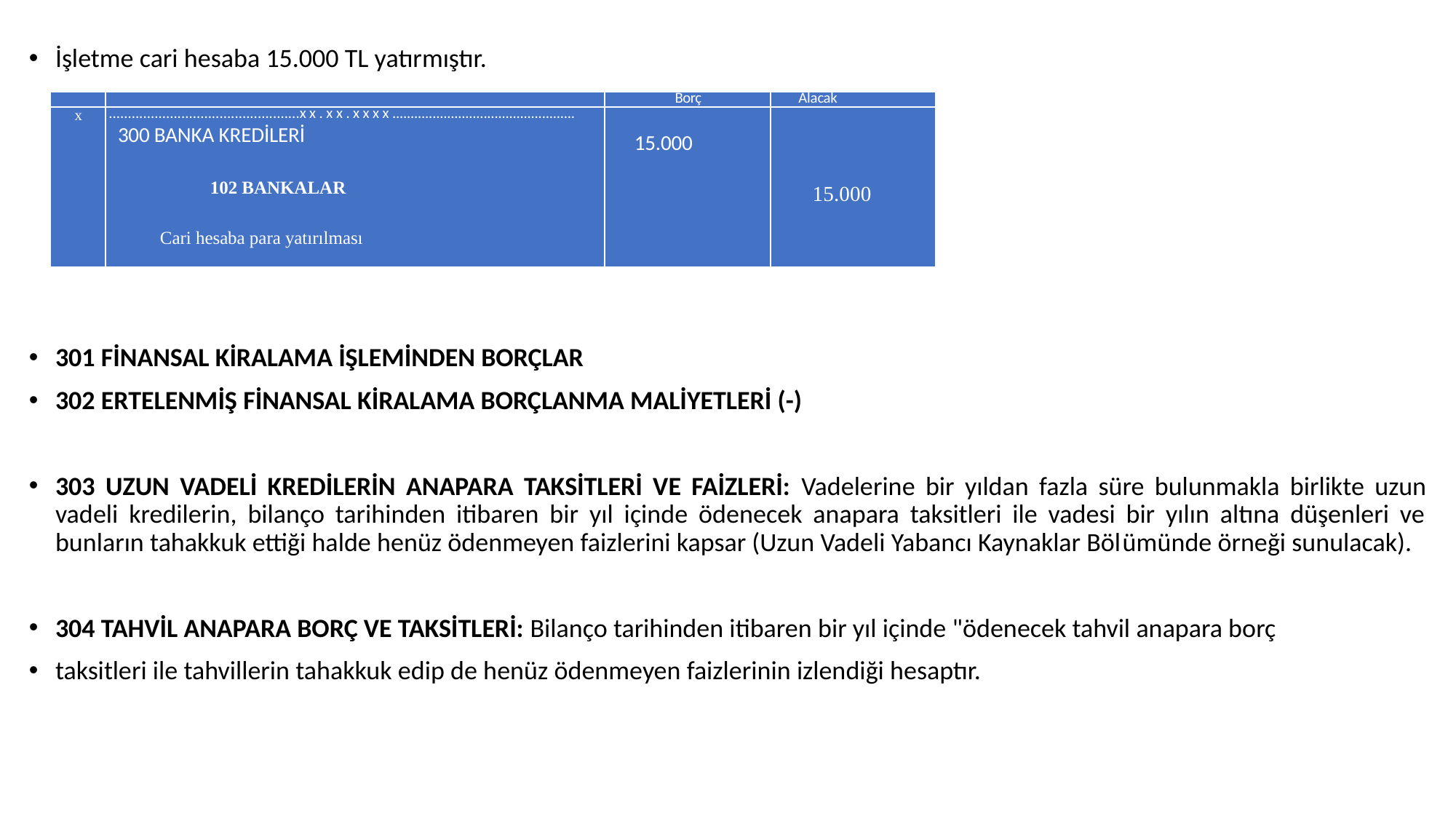

İşletme cari hesaba 15.000 TL yatırmıştır.

301 FİNANSAL KİRALAMA İŞLEMİNDEN BORÇLAR
302 ERTELENMİŞ FİNANSAL KİRALAMA BORÇLANMA MALİYETLERİ (-)

303 UZUN VADELİ KREDİLERİN ANAPARA TAKSİTLERİ VE FAİZLERİ: Vadelerine bir yıldan fazla süre bulunmakla birlikte uzun vadeli kredilerin, bilanço tarihinden itibaren bir yıl içinde ödenecek anapara taksitleri ile vadesi bir yılın altına düşenleri ve bunların tahakkuk ettiği halde henüz ödenmeyen faizlerini kapsar (Uzun Vadeli Yabancı Kaynaklar Bölümünde örneği sunulacak).

304 TAHVİL ANAPARA BORÇ VE TAKSİTLERİ: Bilanço tarihinden itibaren bir yıl içinde "ödenecek tahvil anapara borç
taksitleri ile tahvillerin tahakkuk edip de henüz ödenmeyen faizlerinin izlendiği hesaptır.

|  |  | Borç | Alacak |
| --- | --- | --- | --- |
| x | ..................................................xx.xx.xxxx.................................................. 300 BANKA KREDİLERİ 102 BANKALAR Cari hesaba para yatırılması | 15.000 | 15.000 |